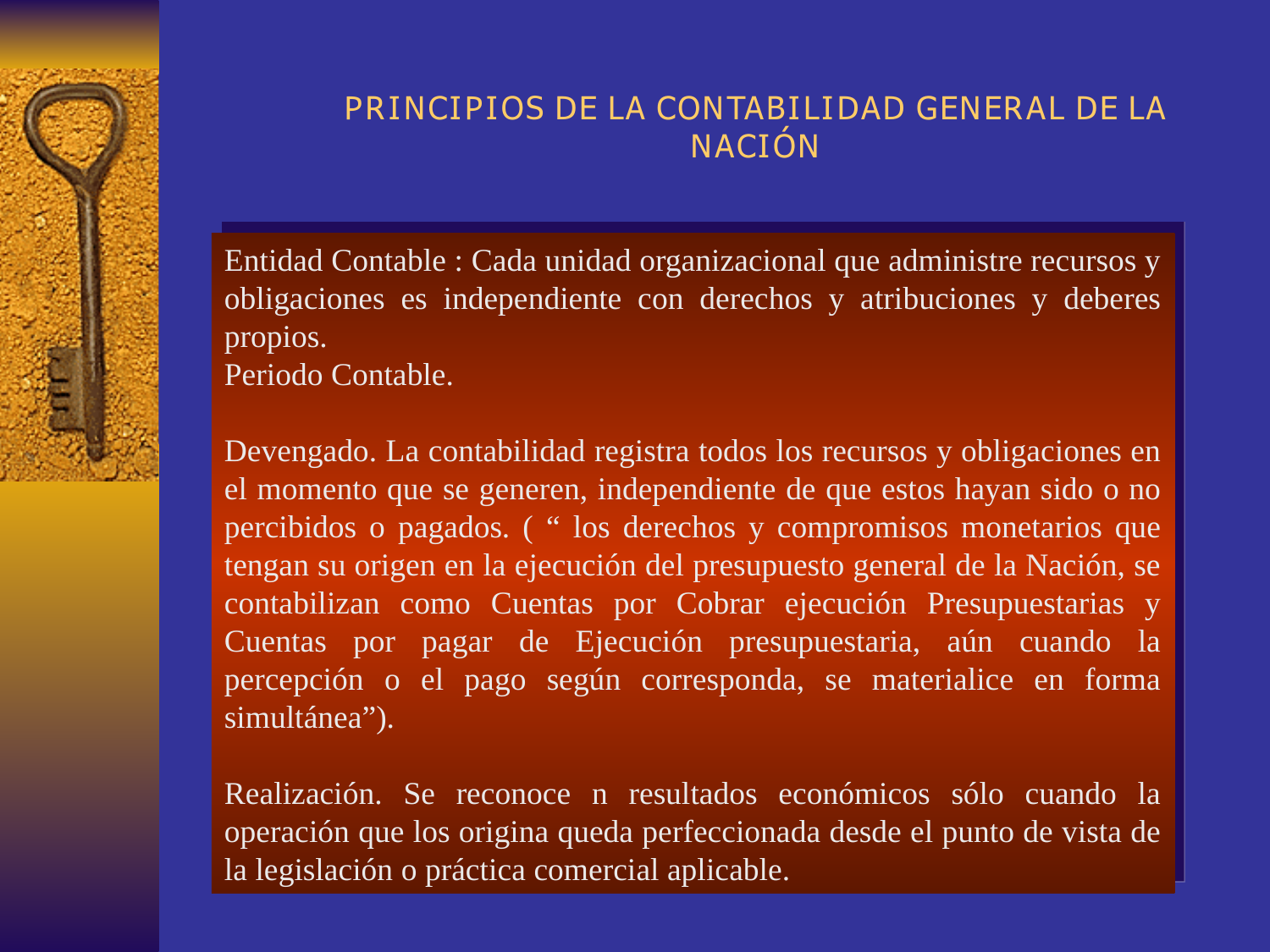

# PRINCIPIOS DE LA CONTABILIDAD GENERAL DE LA NACIÓN
Entidad Contable : Cada unidad organizacional que administre recursos y obligaciones es independiente con derechos y atribuciones y deberes propios.
Periodo Contable.

Devengado. La contabilidad registra todos los recursos y obligaciones en el momento que se generen, independiente de que estos hayan sido o no percibidos o pagados. ( “ los derechos y compromisos monetarios que tengan su origen en la ejecución del presupuesto general de la Nación, se contabilizan como Cuentas por Cobrar ejecución Presupuestarias y Cuentas por pagar de Ejecución presupuestaria, aún cuando la percepción o el pago según corresponda, se materialice en forma simultánea”).

Realización. Se reconoce n resultados económicos sólo cuando la operación que los origina queda perfeccionada desde el punto de vista de la legislación o práctica comercial aplicable.